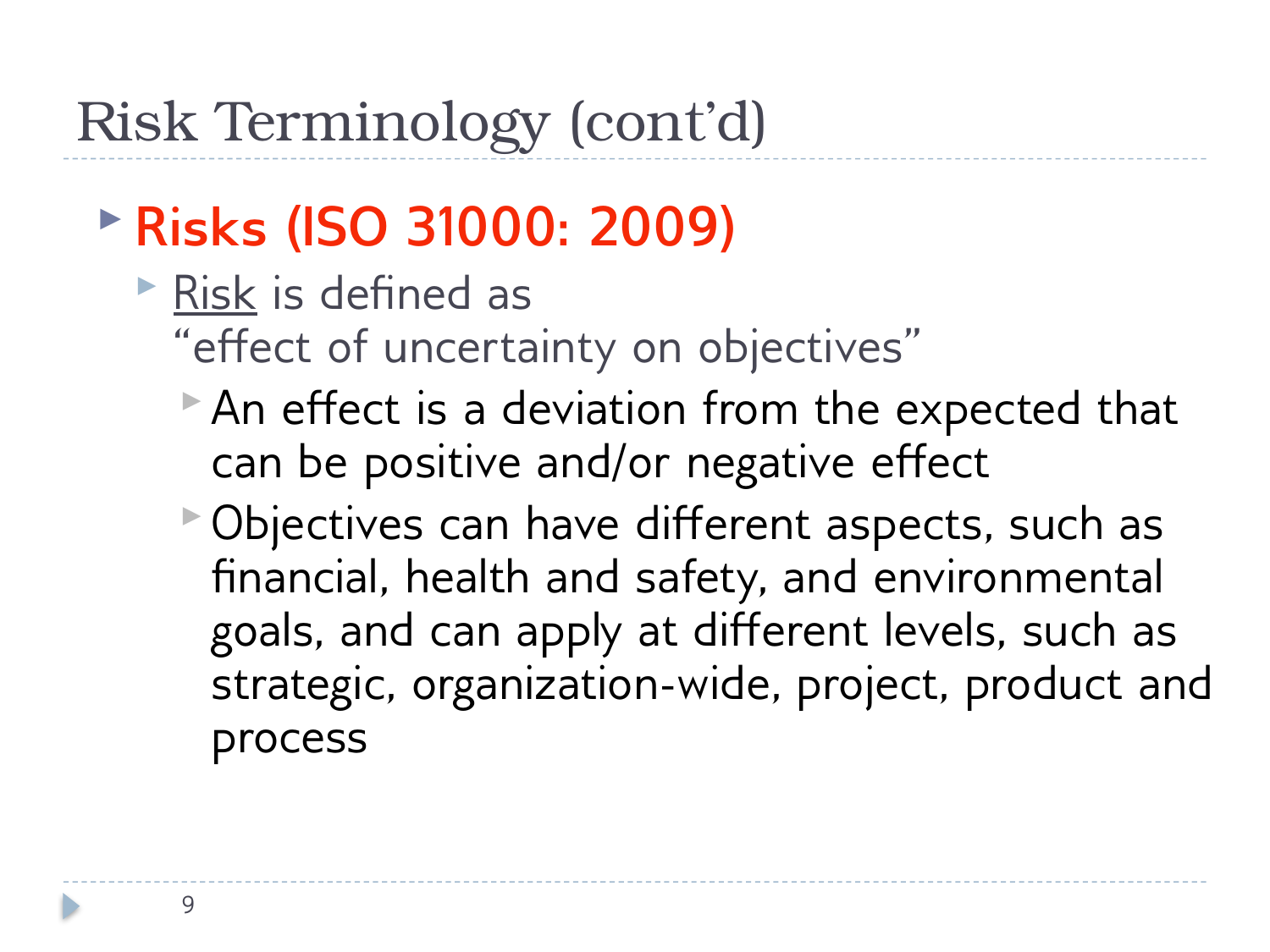

# Risk Terminology (cont’d)
Risks (ISO 31000: 2009)
Risk is defined as
“effect of uncertainty on objectives”
An effect is a deviation from the expected that can be positive and/or negative effect
Objectives can have different aspects, such as financial, health and safety, and environmental goals, and can apply at different levels, such as strategic, organization-wide, project, product and process
9